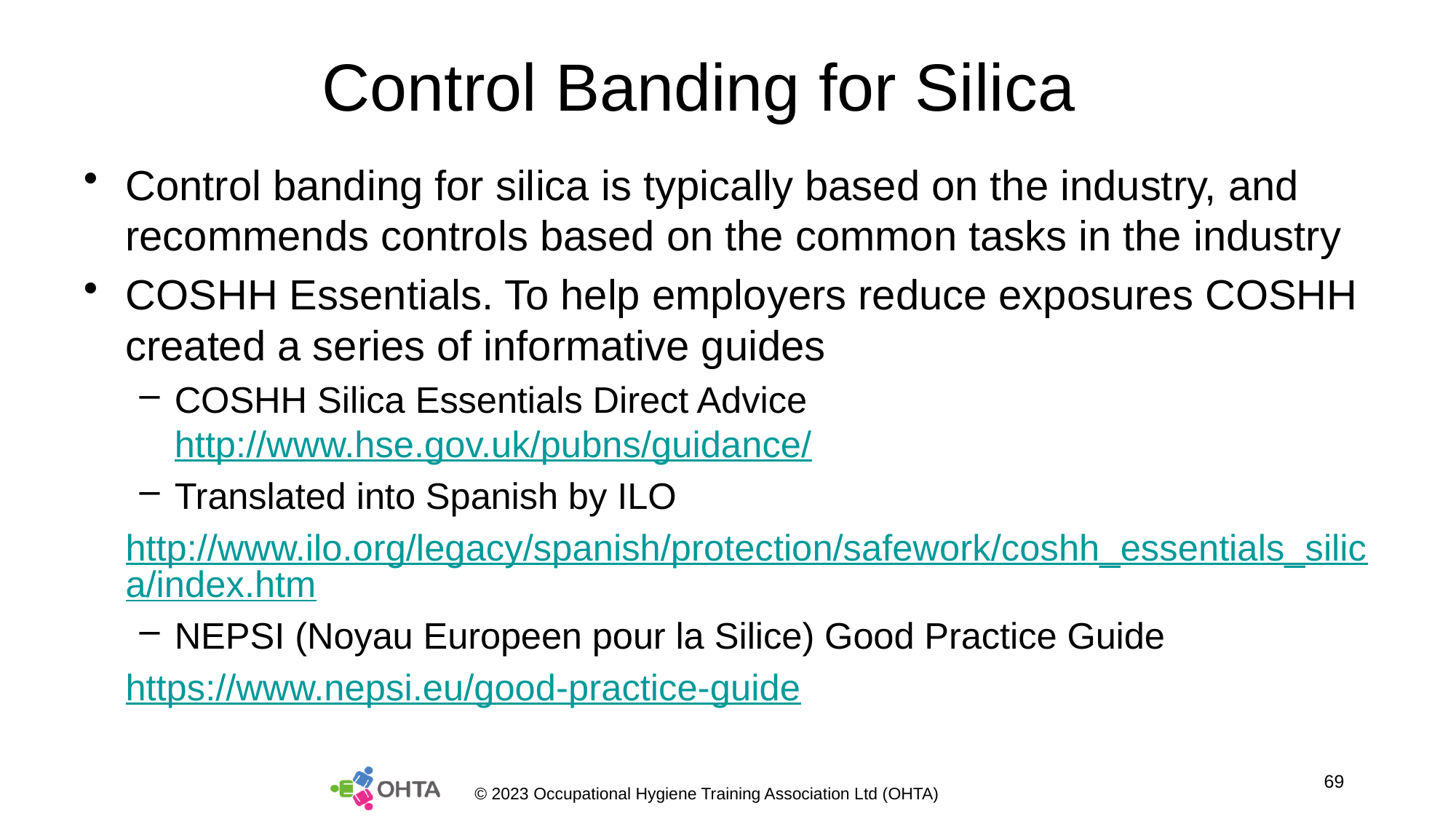

# Control Banding for Silica
Control banding for silica is typically based on the industry, and recommends controls based on the common tasks in the industry
COSHH Essentials. To help employers reduce exposures COSHH created a series of informative guides
COSHH Silica Essentials Direct Advice http://www.hse.gov.uk/pubns/guidance/
Translated into Spanish by ILO
http://www.ilo.org/legacy/spanish/protection/safework/coshh_essentials_silica/index.htm
NEPSI (Noyau Europeen pour la Silice) Good Practice Guide
https://www.nepsi.eu/good-practice-guide
69